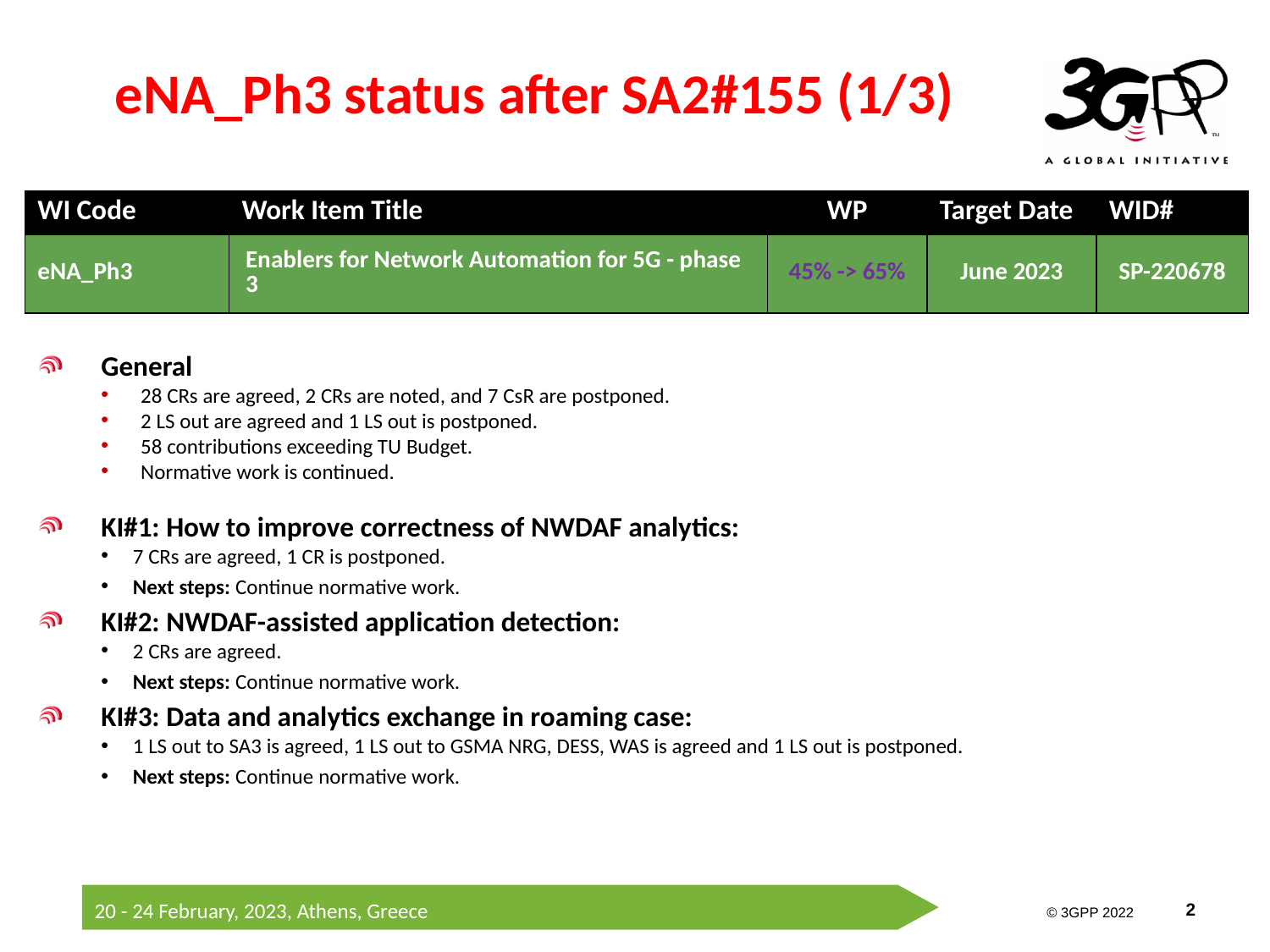

# eNA_Ph3 status after SA2#155 (1/3)
| WI Code | Work Item Title | WP | Target Date | WID# |
| --- | --- | --- | --- | --- |
| eNA\_Ph3 | Enablers for Network Automation for 5G - phase 3 | 45% -> 65% | June 2023 | SP-220678 |
General
28 CRs are agreed, 2 CRs are noted, and 7 CsR are postponed.
2 LS out are agreed and 1 LS out is postponed.
58 contributions exceeding TU Budget.
Normative work is continued.

KI#1: How to improve correctness of NWDAF analytics:
7 CRs are agreed, 1 CR is postponed.
Next steps: Continue normative work.
KI#2: NWDAF-assisted application detection:
2 CRs are agreed.
Next steps: Continue normative work.
KI#3: Data and analytics exchange in roaming case:
1 LS out to SA3 is agreed, 1 LS out to GSMA NRG, DESS, WAS is agreed and 1 LS out is postponed.
Next steps: Continue normative work.